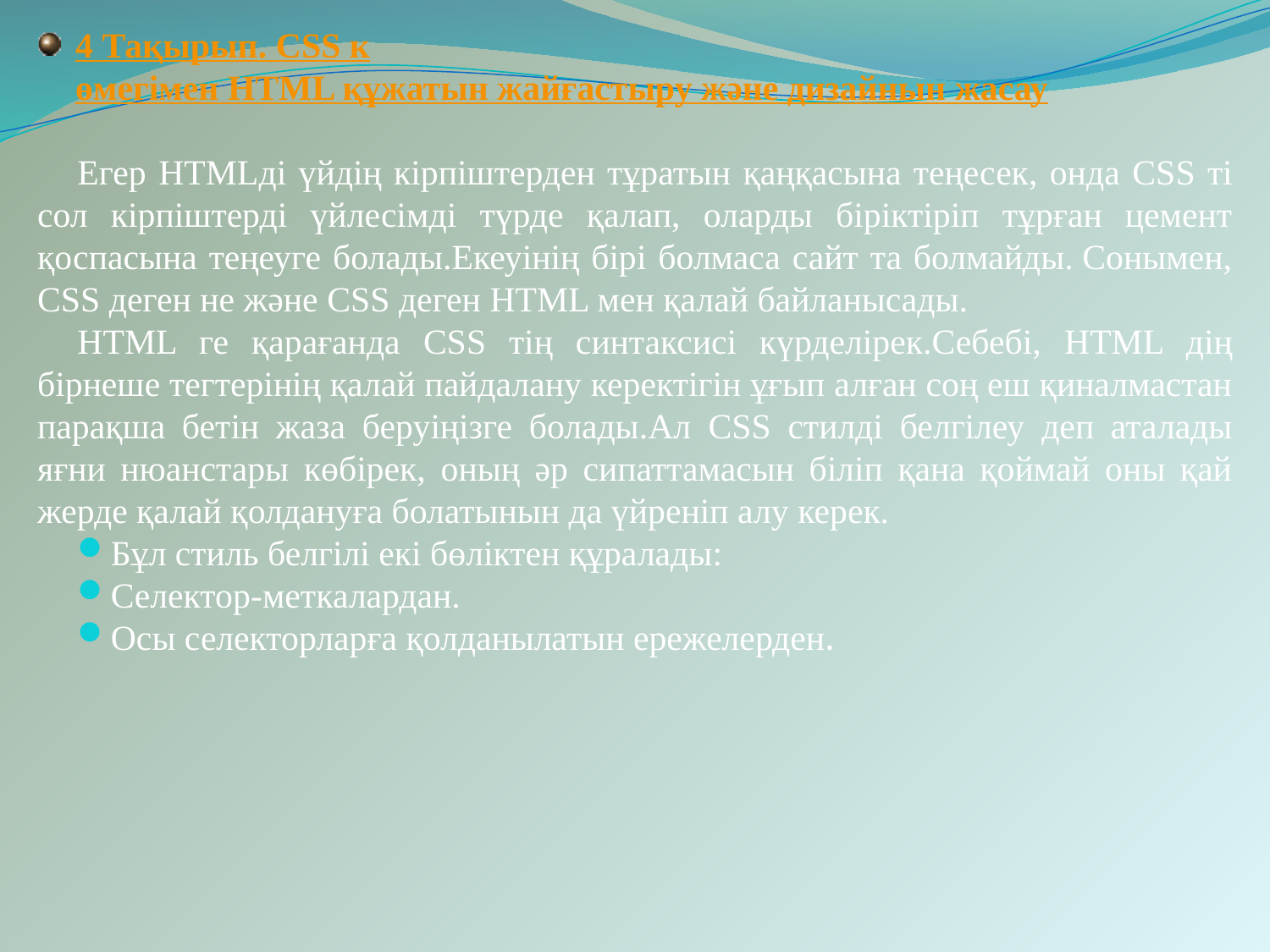

4 Тақырып. СSS көмегімен HTML құжатын жайғастыру және дизайнын жасау

Егер HTMLді үйдің кірпіштерден тұратын қаңқасына теңесек, онда CSS ті сол кірпіштерді үйлесімді түрде қалап, оларды біріктіріп тұрған цемент қоспасына теңеуге болады.Екеуінің бірі болмаса сайт та болмайды. Сонымен, CSS деген не және CSS деген HTML мен қалай байланысады.
HTML ге қарағанда CSS тің синтаксисі күрделірек.Себебі, HTML дің бірнеше тегтерінің қалай пайдалану керектігін ұғып алған соң еш қиналмастан парақша бетін жаза беруіңізге болады.Ал CSS стилді белгілеу деп аталады яғни нюанстары көбірек, оның әр сипаттамасын біліп қана қоймай оны қай жерде қалай қолдануға болатынын да үйреніп алу керек.
Бұл стиль белгілі екі бөліктен құралады:
Селектор-меткалардан.
Осы селекторларға қолданылатын ережелерден.